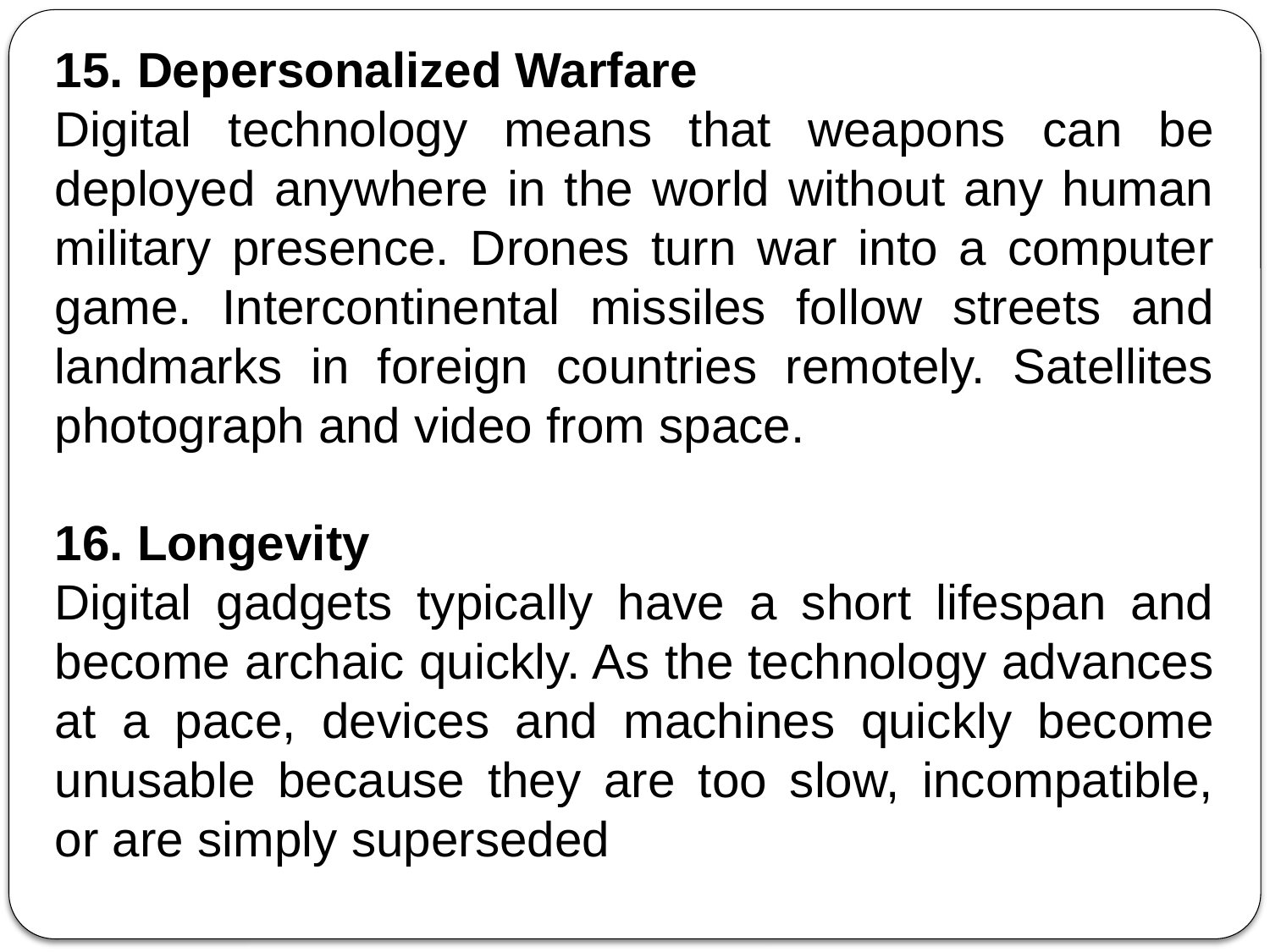

15. Depersonalized Warfare
Digital technology means that weapons can be deployed anywhere in the world without any human military presence. Drones turn war into a computer game. Intercontinental missiles follow streets and landmarks in foreign countries remotely. Satellites photograph and video from space.

16. Longevity
Digital gadgets typically have a short lifespan and become archaic quickly. As the technology advances at a pace, devices and machines quickly become unusable because they are too slow, incompatible, or are simply superseded